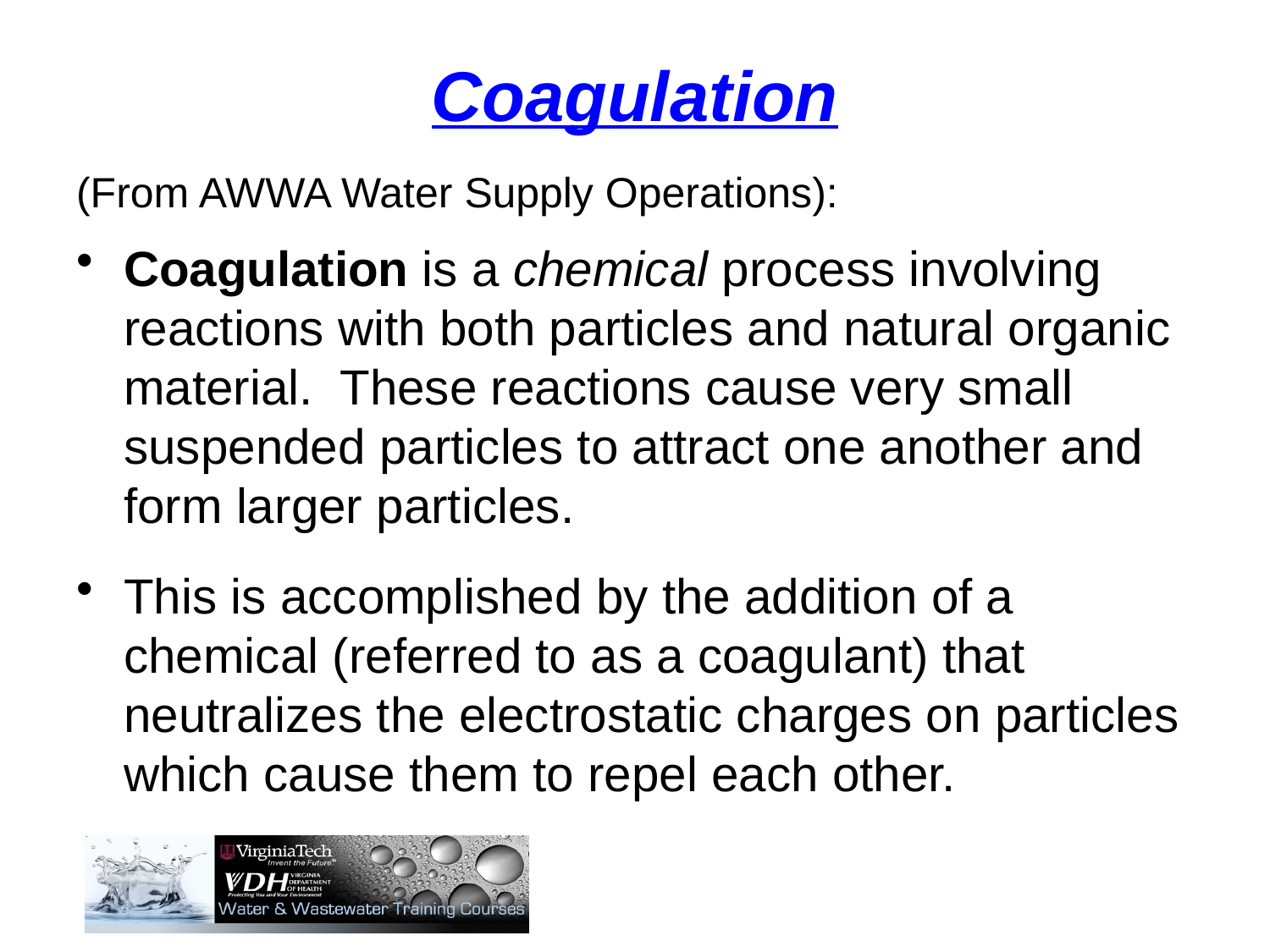

# Coagulation
(From AWWA Water Supply Operations):
Coagulation is a chemical process involving reactions with both particles and natural organic material.  These reactions cause very small suspended particles to attract one another and form larger particles.
This is accomplished by the addition of a chemical (referred to as a coagulant) that neutralizes the electrostatic charges on particles which cause them to repel each other.